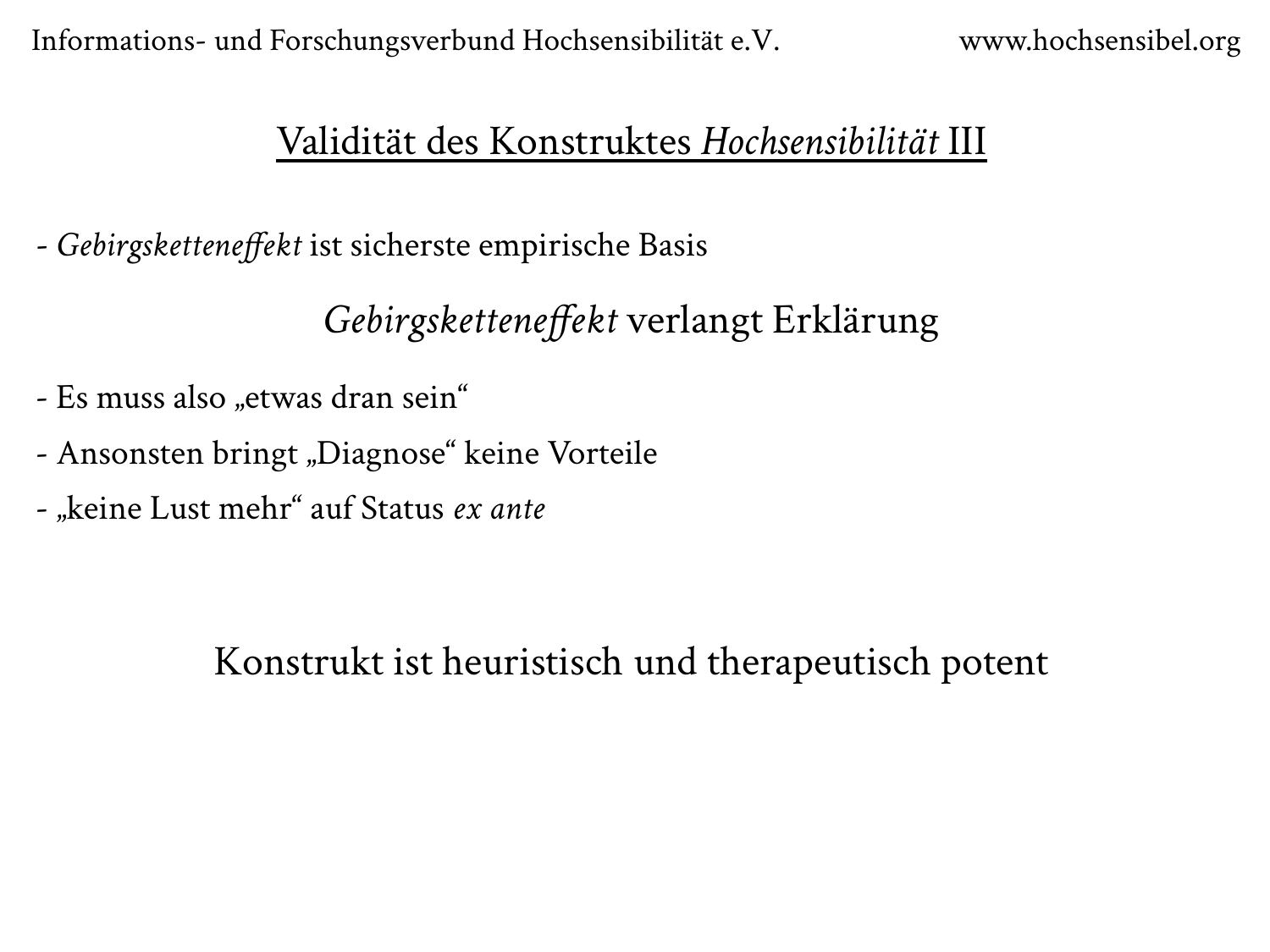

Informations- und Forschungsverbund Hochsensibilität e.V.
www.hochsensibel.org
Validität des Konstruktes Hochsensibilität III
# - Gebirgsketteneffekt ist sicherste empirische Basis
Gebirgsketteneffekt verlangt Erklärung
- Es muss also „etwas dran sein“
- Ansonsten bringt „Diagnose“ keine Vorteile
- „keine Lust mehr“ auf Status ex ante
Konstrukt ist heuristisch und therapeutisch potent